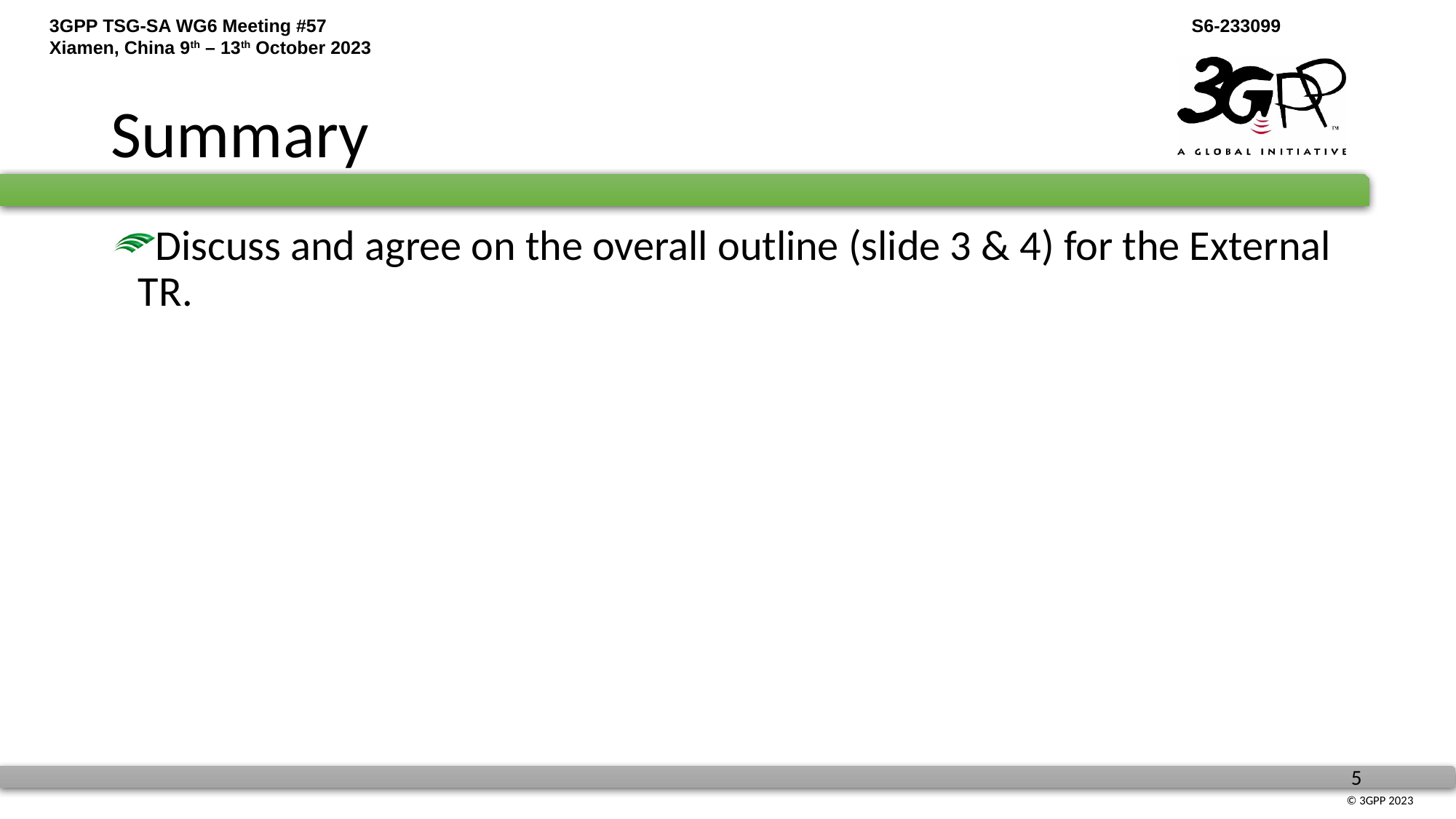

# Summary
Discuss and agree on the overall outline (slide 3 & 4) for the External TR.